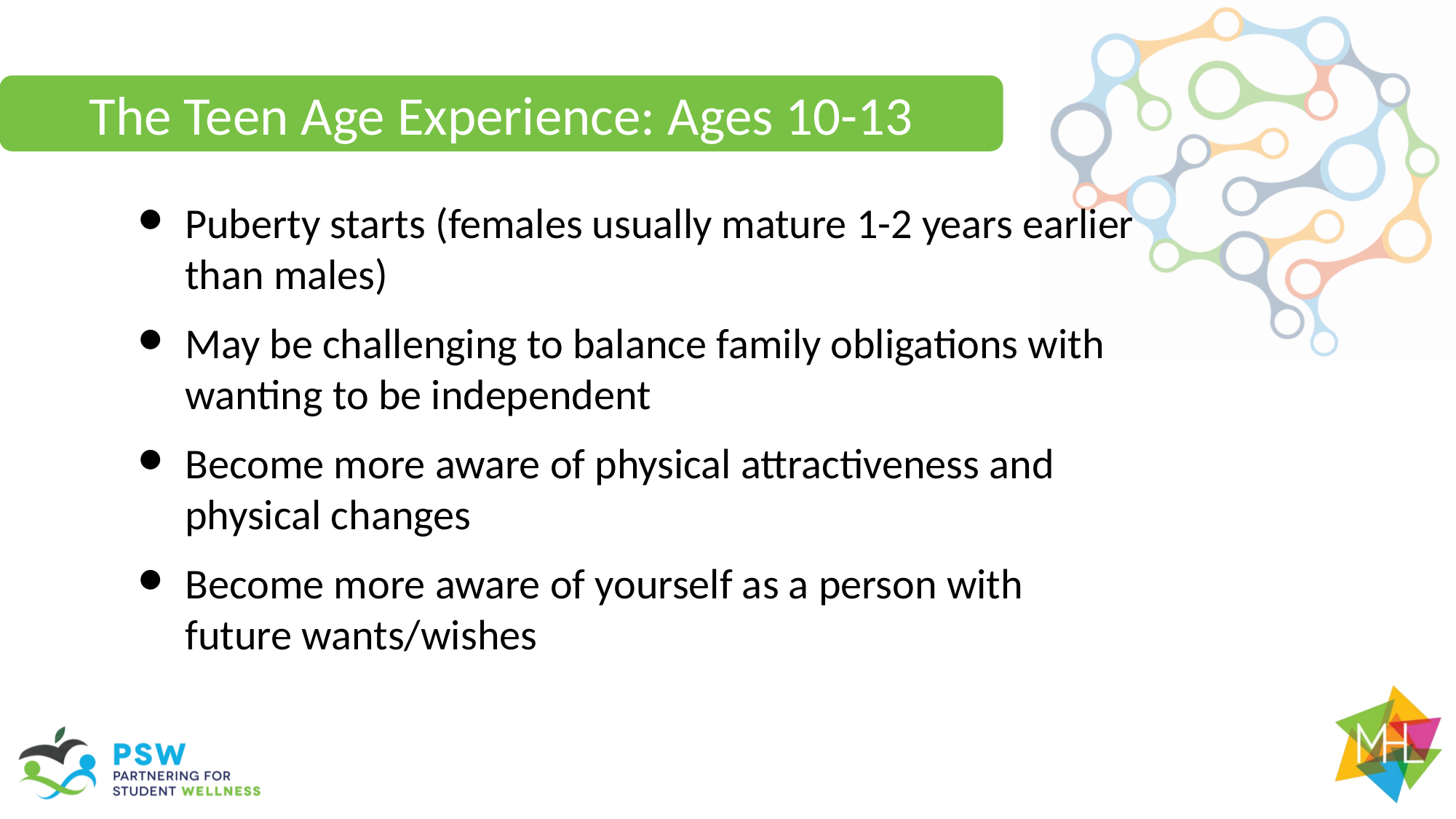

The Teen Age Experience: Ages 10-13
Puberty starts (females usually mature 1-2 years earlier than males)
May be challenging to balance family obligations with wanting to be independent
Become more aware of physical attractiveness and physical changes
Become more aware of yourself as a person with future wants/wishes